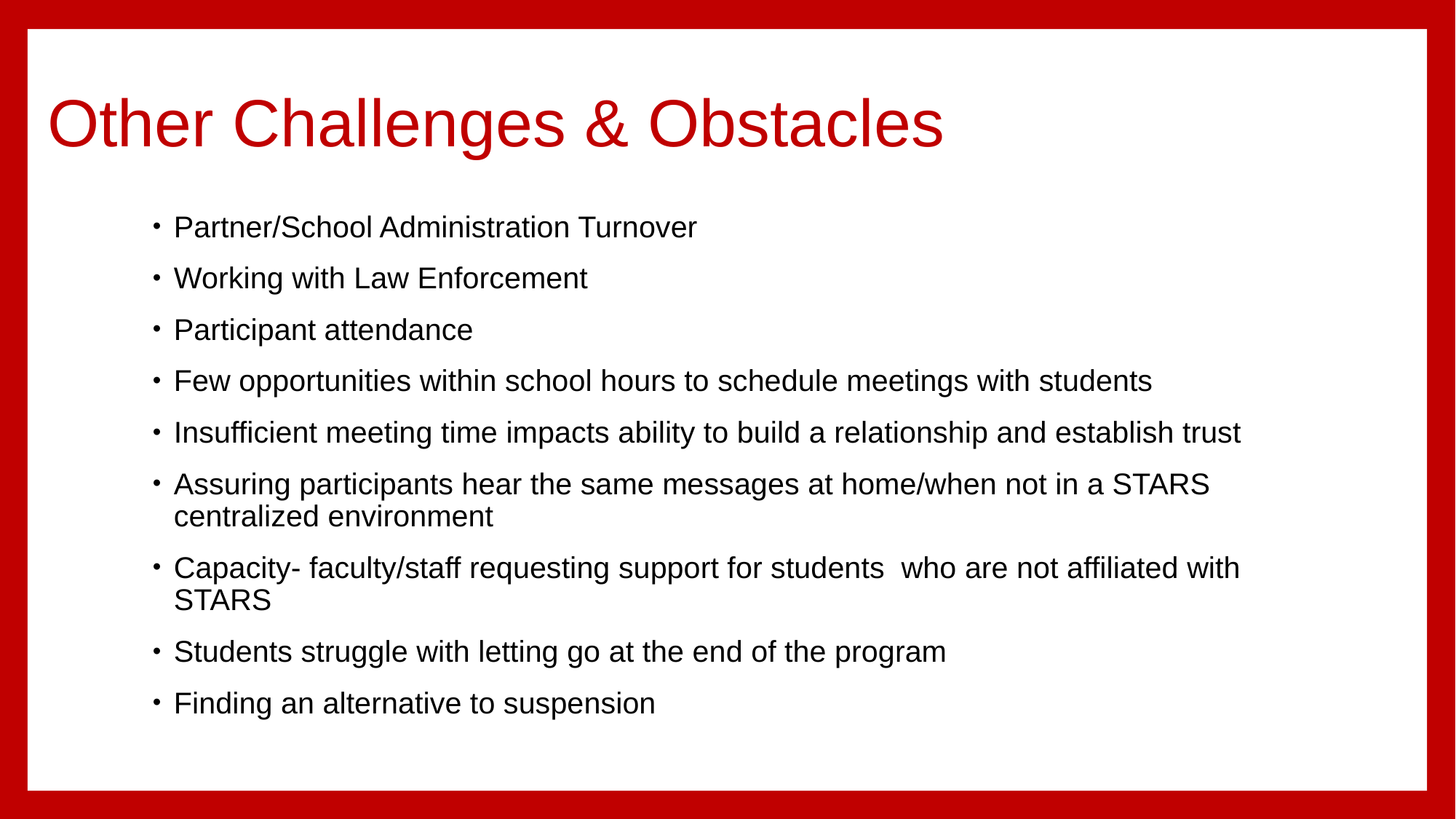

# Other Challenges & Obstacles
Partner/School Administration Turnover
Working with Law Enforcement
Participant attendance
Few opportunities within school hours to schedule meetings with students
Insufficient meeting time impacts ability to build a relationship and establish trust
Assuring participants hear the same messages at home/when not in a STARS centralized environment
Capacity- faculty/staff requesting support for students  who are not affiliated with STARS
Students struggle with letting go at the end of the program
Finding an alternative to suspension